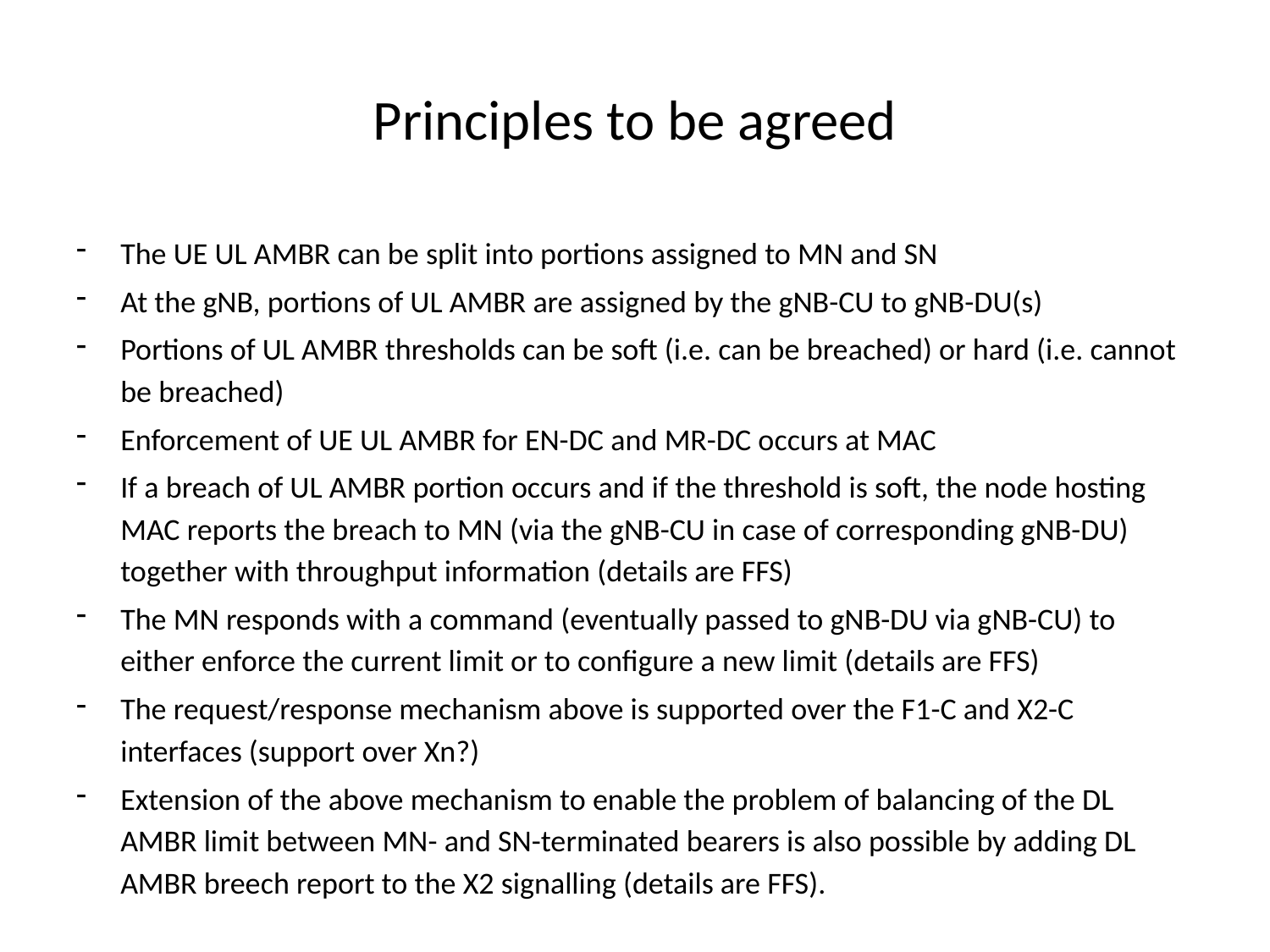

# Principles to be agreed
The UE UL AMBR can be split into portions assigned to MN and SN
At the gNB, portions of UL AMBR are assigned by the gNB-CU to gNB-DU(s)
Portions of UL AMBR thresholds can be soft (i.e. can be breached) or hard (i.e. cannot be breached)
Enforcement of UE UL AMBR for EN-DC and MR-DC occurs at MAC
If a breach of UL AMBR portion occurs and if the threshold is soft, the node hosting MAC reports the breach to MN (via the gNB-CU in case of corresponding gNB-DU) together with throughput information (details are FFS)
The MN responds with a command (eventually passed to gNB-DU via gNB-CU) to either enforce the current limit or to configure a new limit (details are FFS)
The request/response mechanism above is supported over the F1-C and X2-C interfaces (support over Xn?)
Extension of the above mechanism to enable the problem of balancing of the DL AMBR limit between MN- and SN-terminated bearers is also possible by adding DL AMBR breech report to the X2 signalling (details are FFS).